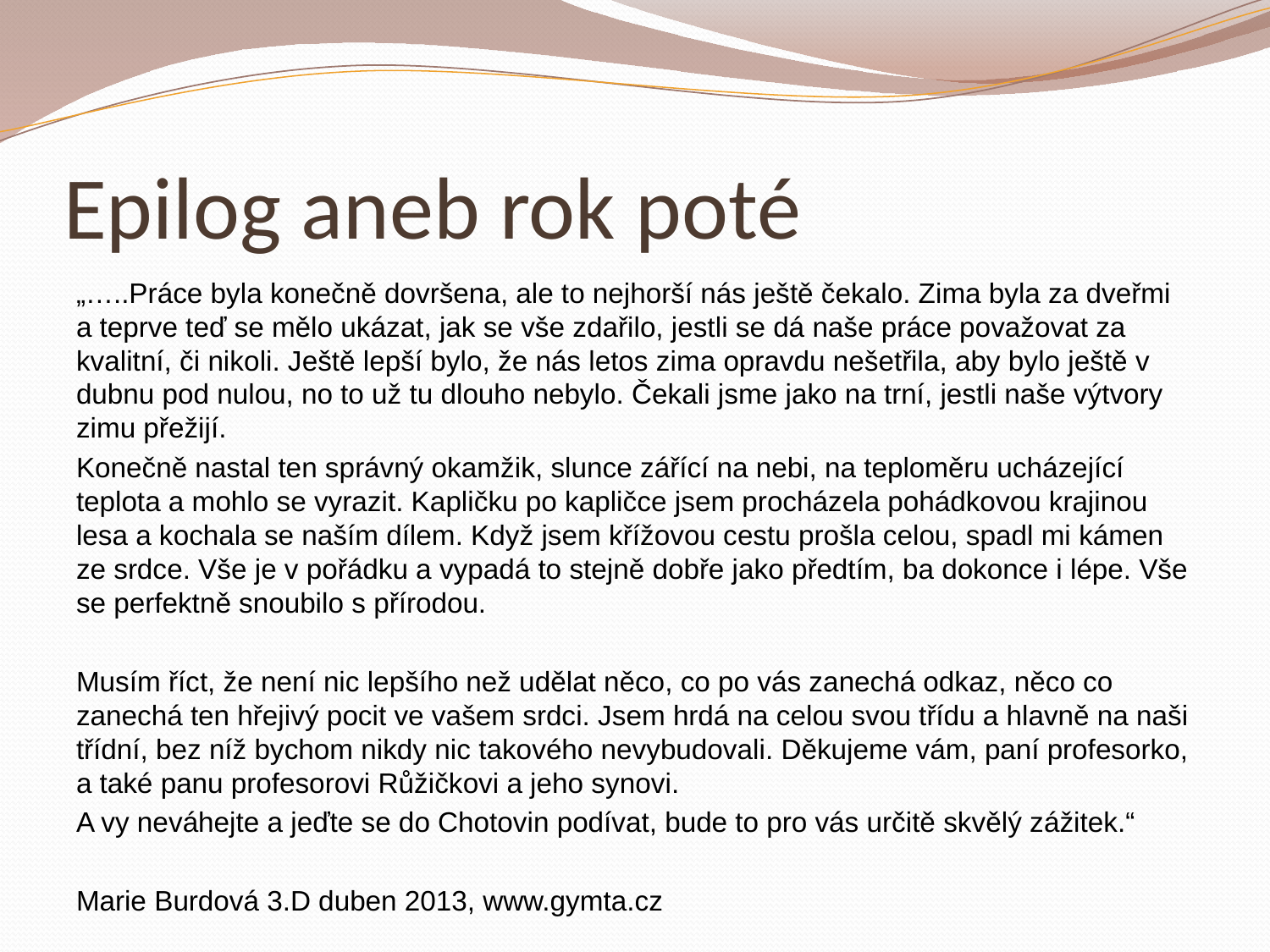

# Epilog aneb rok poté
„…..Práce byla konečně dovršena, ale to nejhorší nás ještě čekalo. Zima byla za dveřmi a teprve teď se mělo ukázat, jak se vše zdařilo, jestli se dá naše práce považovat za kvalitní, či nikoli. Ještě lepší bylo, že nás letos zima opravdu nešetřila, aby bylo ještě v dubnu pod nulou, no to už tu dlouho nebylo. Čekali jsme jako na trní, jestli naše výtvory zimu přežijí.
Konečně nastal ten správný okamžik, slunce zářící na nebi, na teploměru ucházející teplota a mohlo se vyrazit. Kapličku po kapličce jsem procházela pohádkovou krajinou lesa a kochala se naším dílem. Když jsem křížovou cestu prošla celou, spadl mi kámen ze srdce. Vše je v pořádku a vypadá to stejně dobře jako předtím, ba dokonce i lépe. Vše se perfektně snoubilo s přírodou.

Musím říct, že není nic lepšího než udělat něco, co po vás zanechá odkaz, něco co zanechá ten hřejivý pocit ve vašem srdci. Jsem hrdá na celou svou třídu a hlavně na naši třídní, bez níž bychom nikdy nic takového nevybudovali. Děkujeme vám, paní profesorko, a také panu profesorovi Růžičkovi a jeho synovi.
A vy neváhejte a jeďte se do Chotovin podívat, bude to pro vás určitě skvělý zážitek.“

Marie Burdová 3.D duben 2013, www.gymta.cz